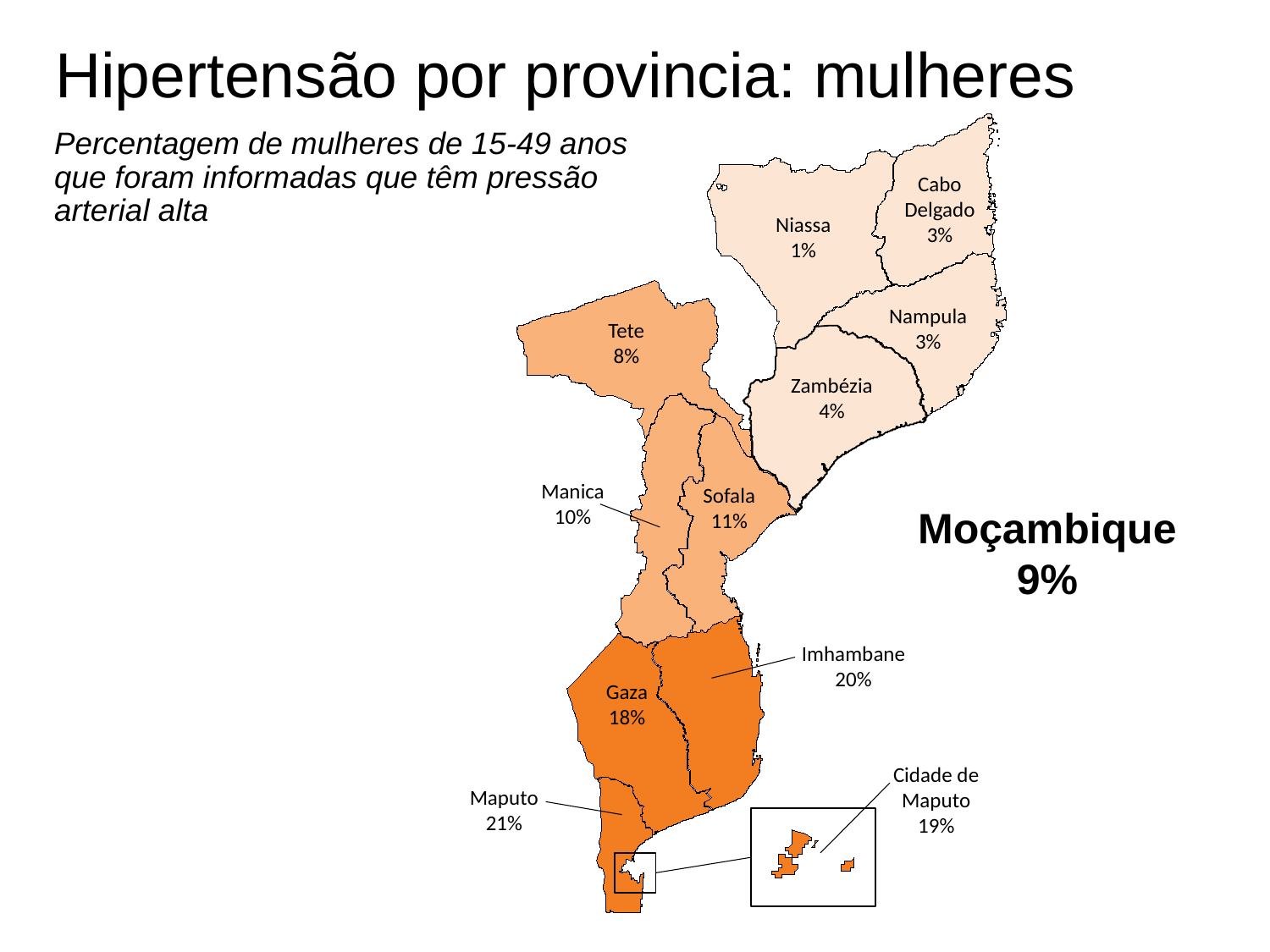

Hipertensão por provincia: mulheres

Percentagem de mulheres de 15-49 anos que foram informadas que têm pressão arterial alta

Cabo Delgado
3%
Niassa
1%

Nampula
3%
Tete
8%

Zambézia
4%

Manica
10%
Sofala
11%
Moçambique
9%

Imhambane
20%
Gaza
18%
Cidade de Maputo
19%

Maputo
21%